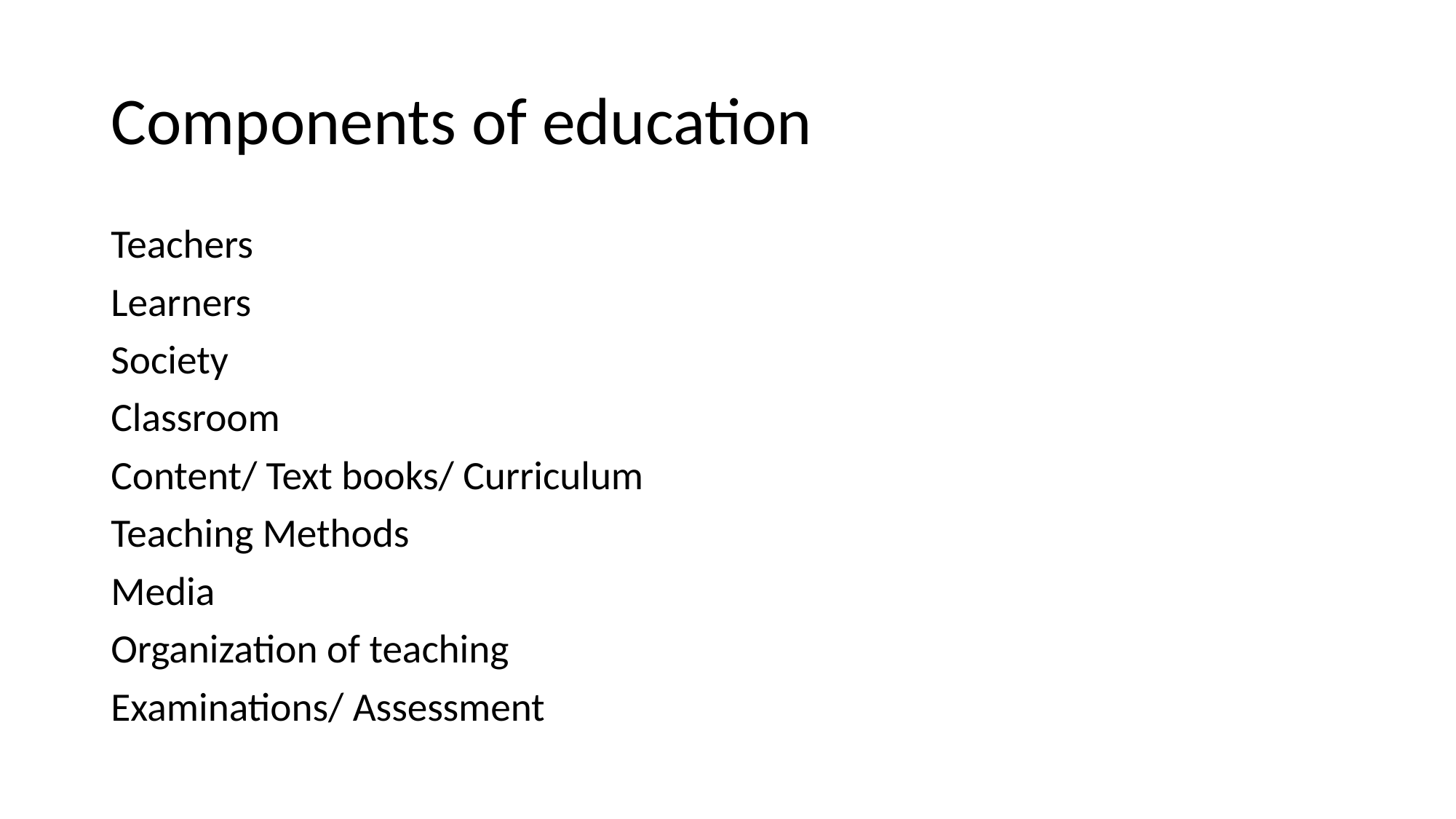

# Components of education
Teachers
Learners
Society
Classroom
Content/ Text books/ Curriculum
Teaching Methods
Media
Organization of teaching
Examinations/ Assessment